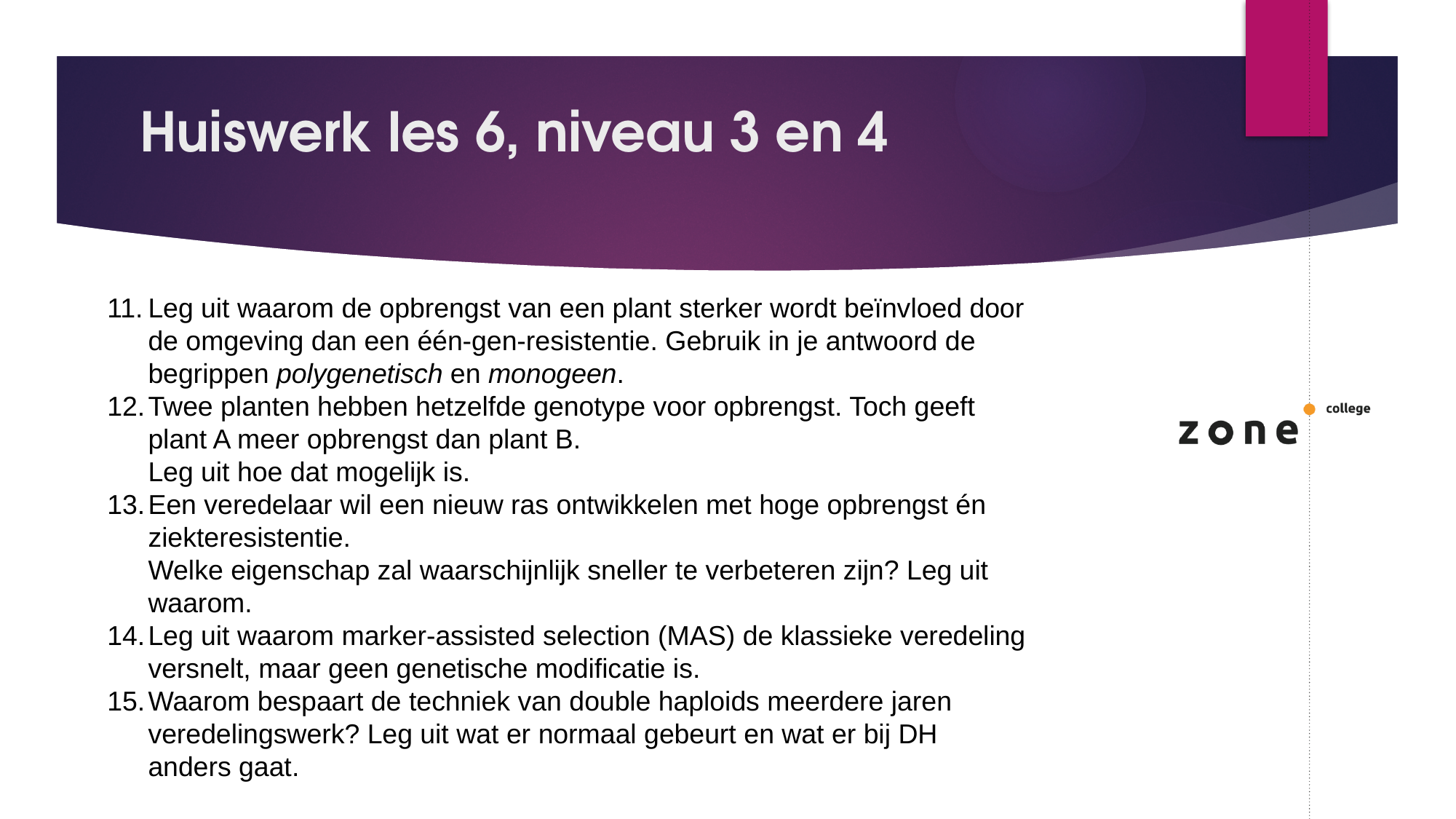

# Huiswerk les 6, niveau 3 en 4
Leg uit waarom de opbrengst van een plant sterker wordt beïnvloed door de omgeving dan een één-gen-resistentie. Gebruik in je antwoord de begrippen polygenetisch en monogeen.
Twee planten hebben hetzelfde genotype voor opbrengst. Toch geeft plant A meer opbrengst dan plant B.
Leg uit hoe dat mogelijk is.
Een veredelaar wil een nieuw ras ontwikkelen met hoge opbrengst én ziekteresistentie.
Welke eigenschap zal waarschijnlijk sneller te verbeteren zijn? Leg uit waarom.
Leg uit waarom marker-assisted selection (MAS) de klassieke veredeling versnelt, maar geen genetische modificatie is.
Waarom bespaart de techniek van double haploids meerdere jaren veredelingswerk? Leg uit wat er normaal gebeurt en wat er bij DH anders gaat.